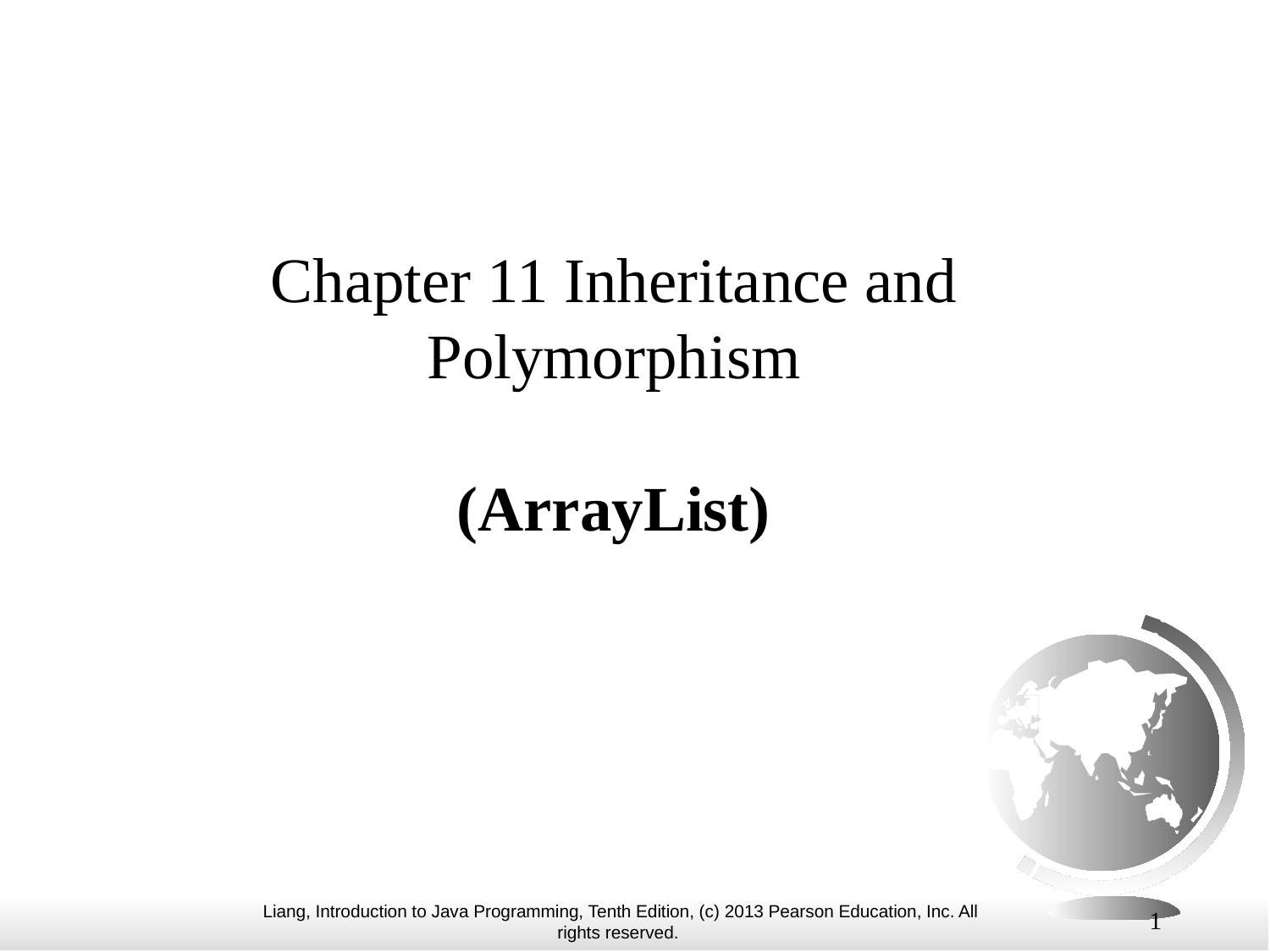

# Chapter 11 Inheritance and Polymorphism (ArrayList)
1